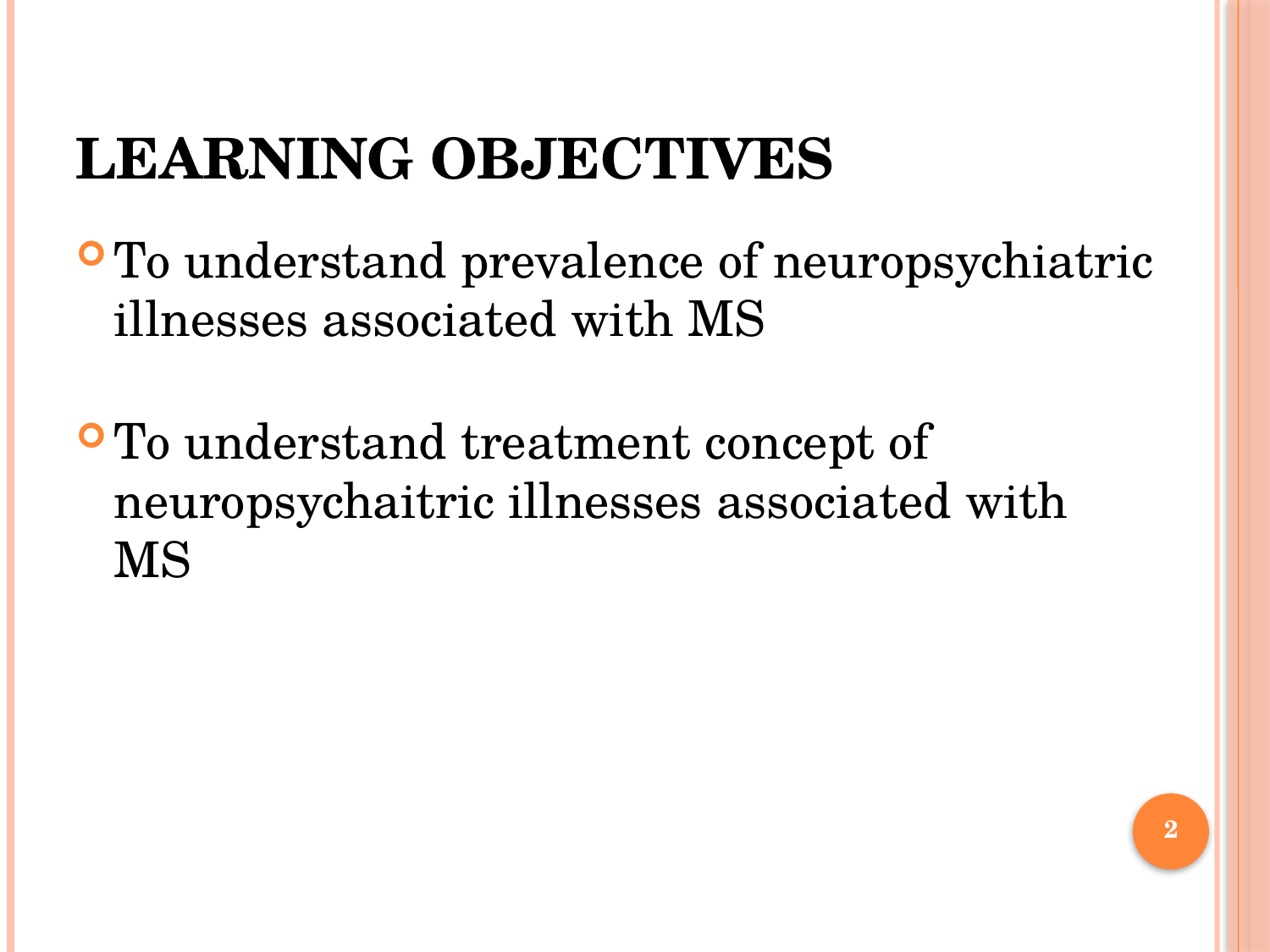

# Learning objectives
To understand prevalence of neuropsychiatric illnesses associated with MS

To understand treatment concept of neuropsychaitric illnesses associated with MS
2